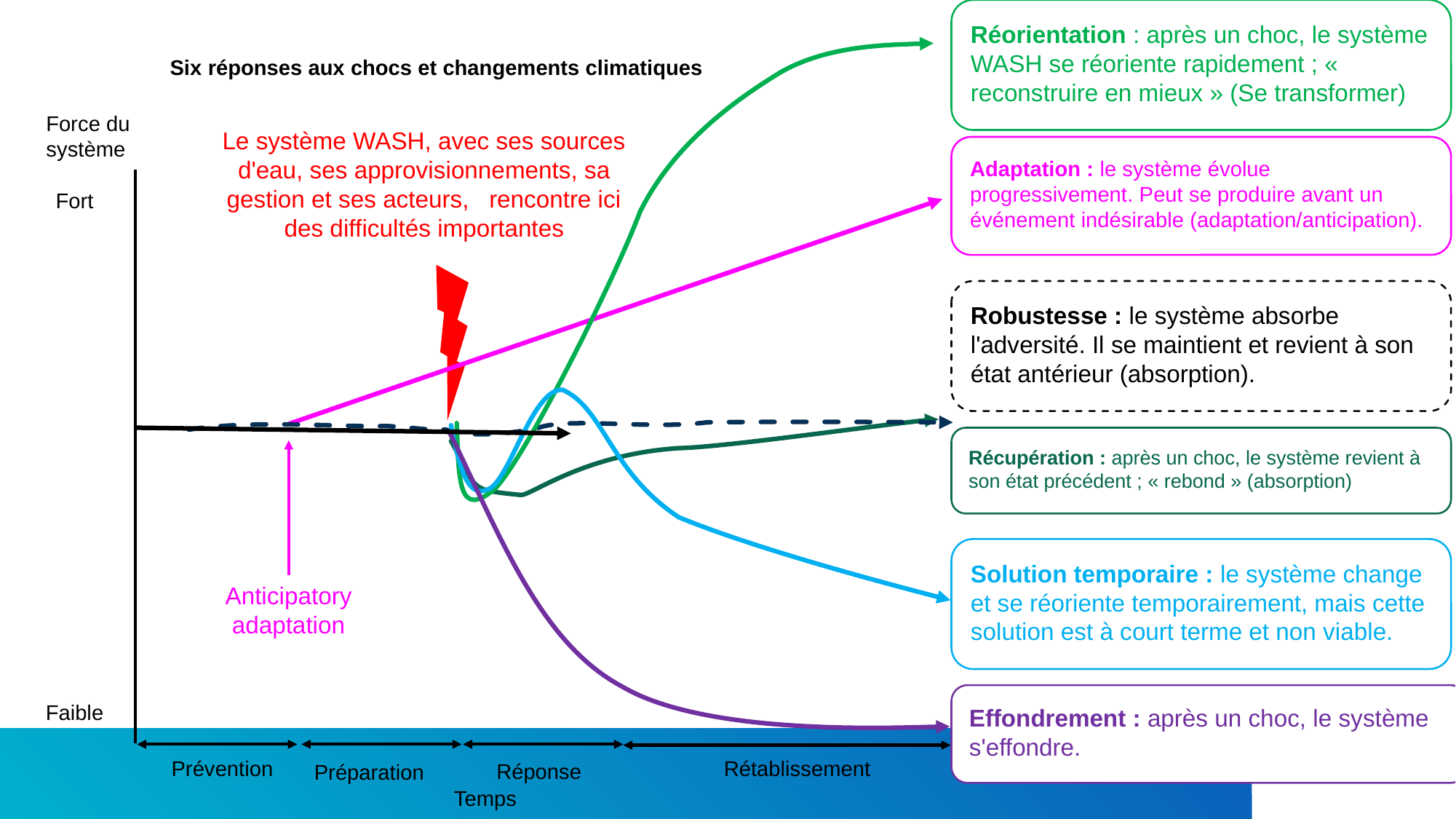

Réorientation : après un choc, le système WASH se réoriente rapidement ; « reconstruire en mieux » (Se transformer)

Six réponses aux chocs et changements climatiques
Force du système
Le système WASH, avec ses sources d'eau, ses approvisionnements, sa gestion et ses acteurs,   rencontre ici des difficultés importantes
Adaptation : le système évolue progressivement. Peut se produire avant un événement indésirable (adaptation/anticipation).
Fort

Robustesse : le système absorbe l'adversité. Il se maintient et revient à son état antérieur (absorption).

Récupération : après un choc, le système revient à son état précédent ; « rebond » (absorption)

Solution temporaire : le système change et se réoriente temporairement, mais cette solution est à court terme et non viable.
Anticipatory adaptation
Effondrement : après un choc, le système s'effondre.
Faible
Prévention
Rétablissement
Réponse
Préparation
Temps